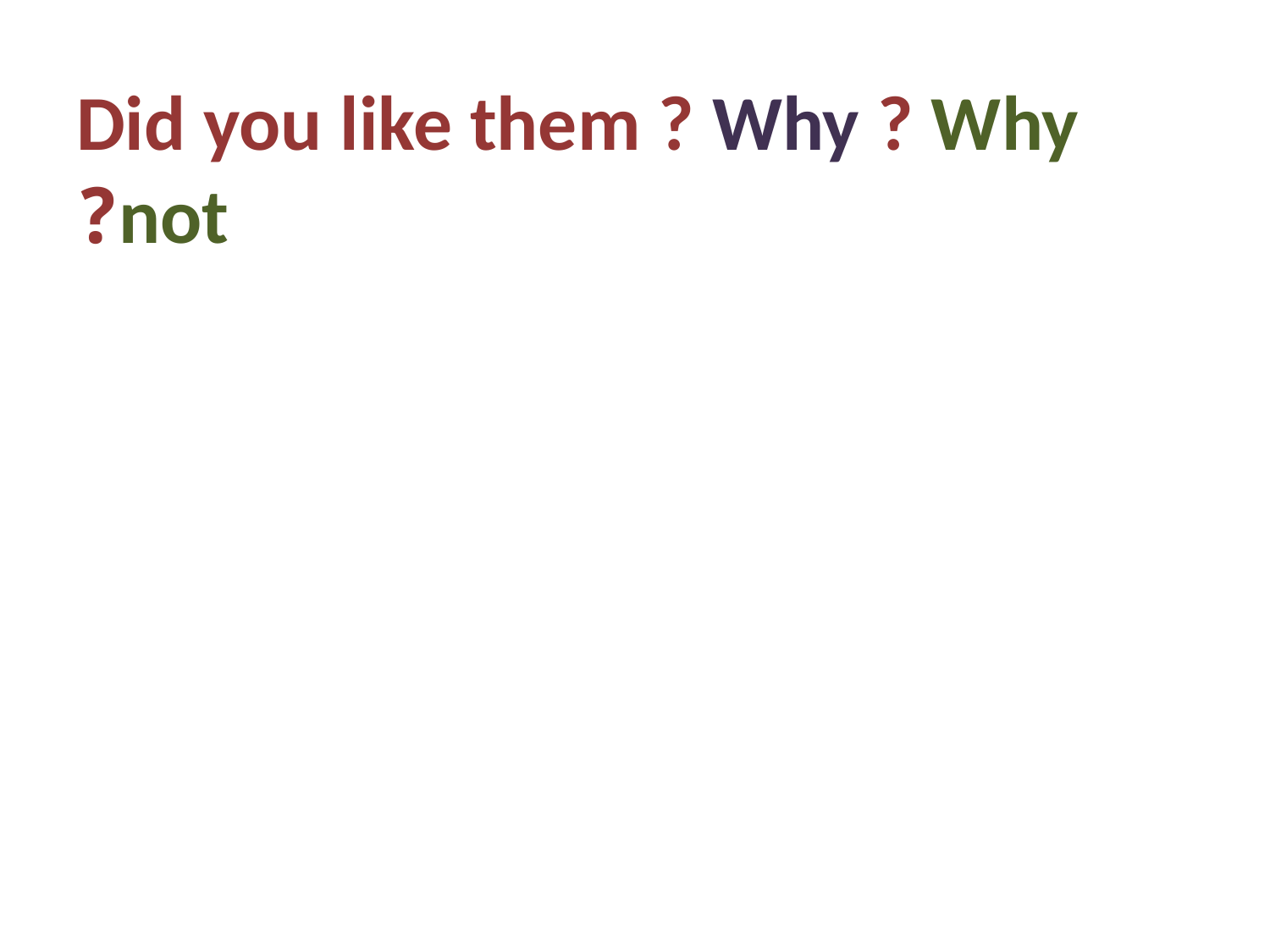

Did you like them ? Why ? Why not?